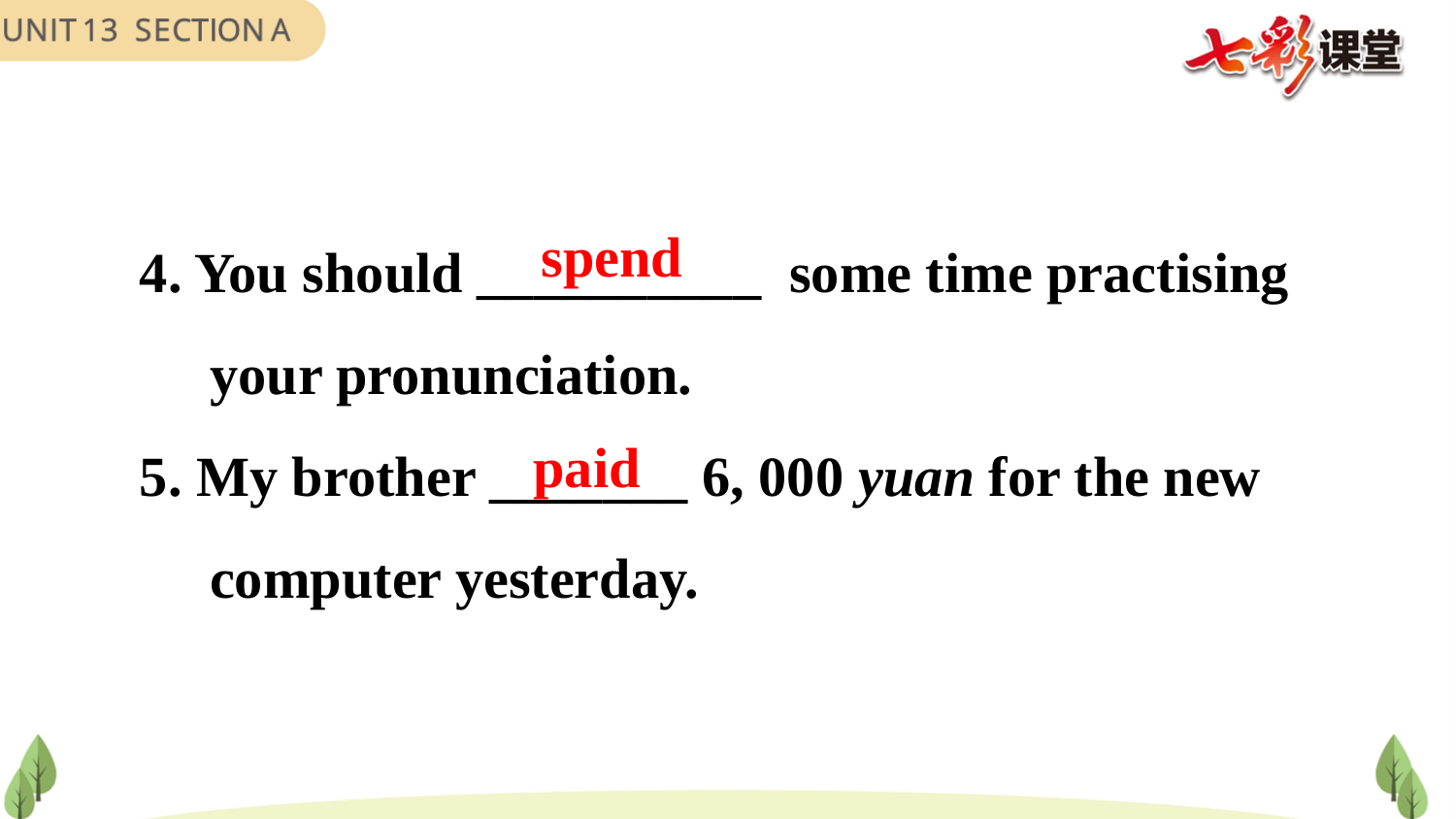

4. You should __________  some time practising your pronunciation.
5. My brother _______ 6, 000 yuan for the new computer yesterday.
spend
paid